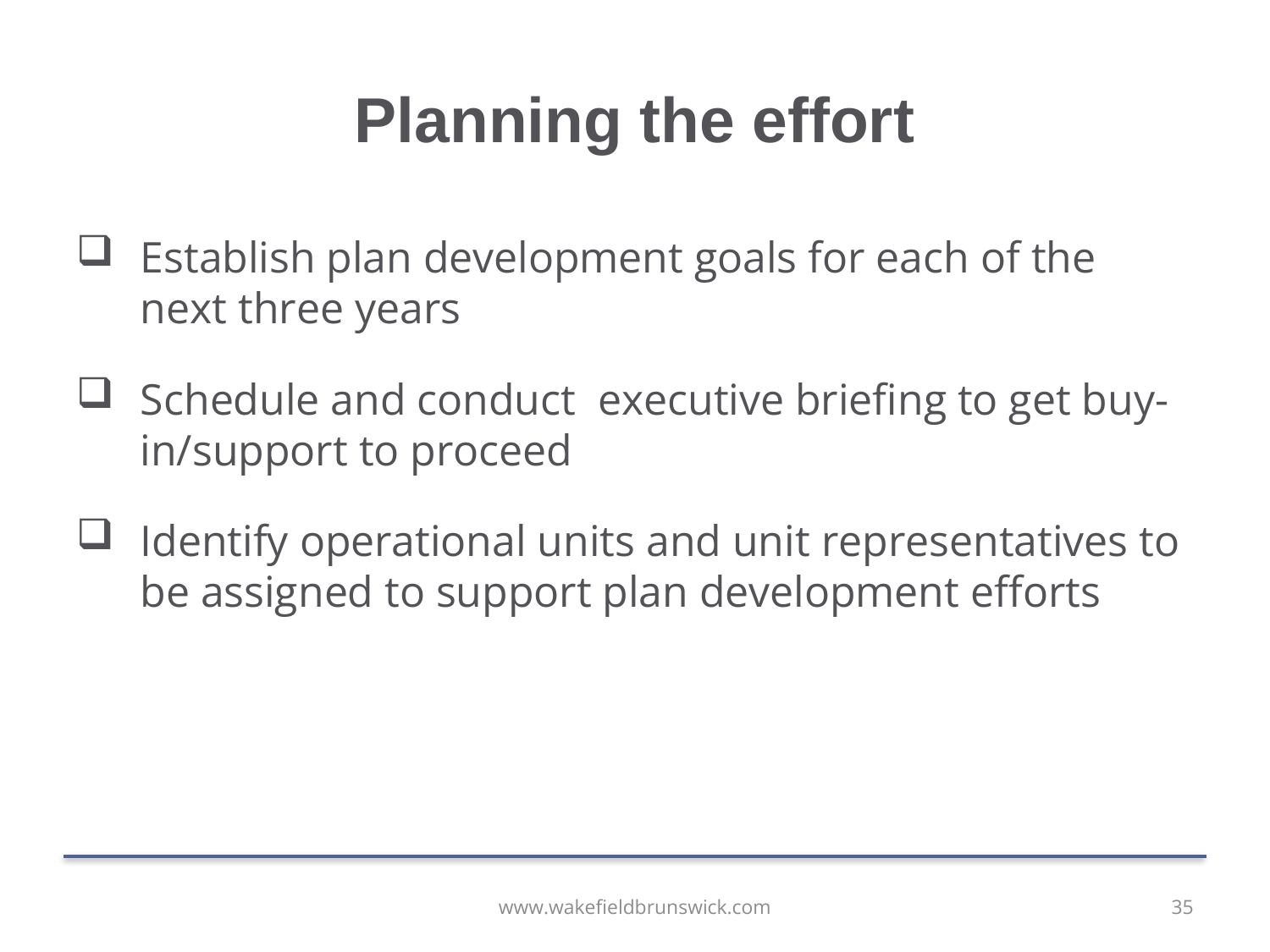

# Planning the effort
Establish plan development goals for each of the next three years
Schedule and conduct  executive briefing to get buy-in/support to proceed
Identify operational units and unit representatives to be assigned to support plan development efforts
www.wakefieldbrunswick.com
35